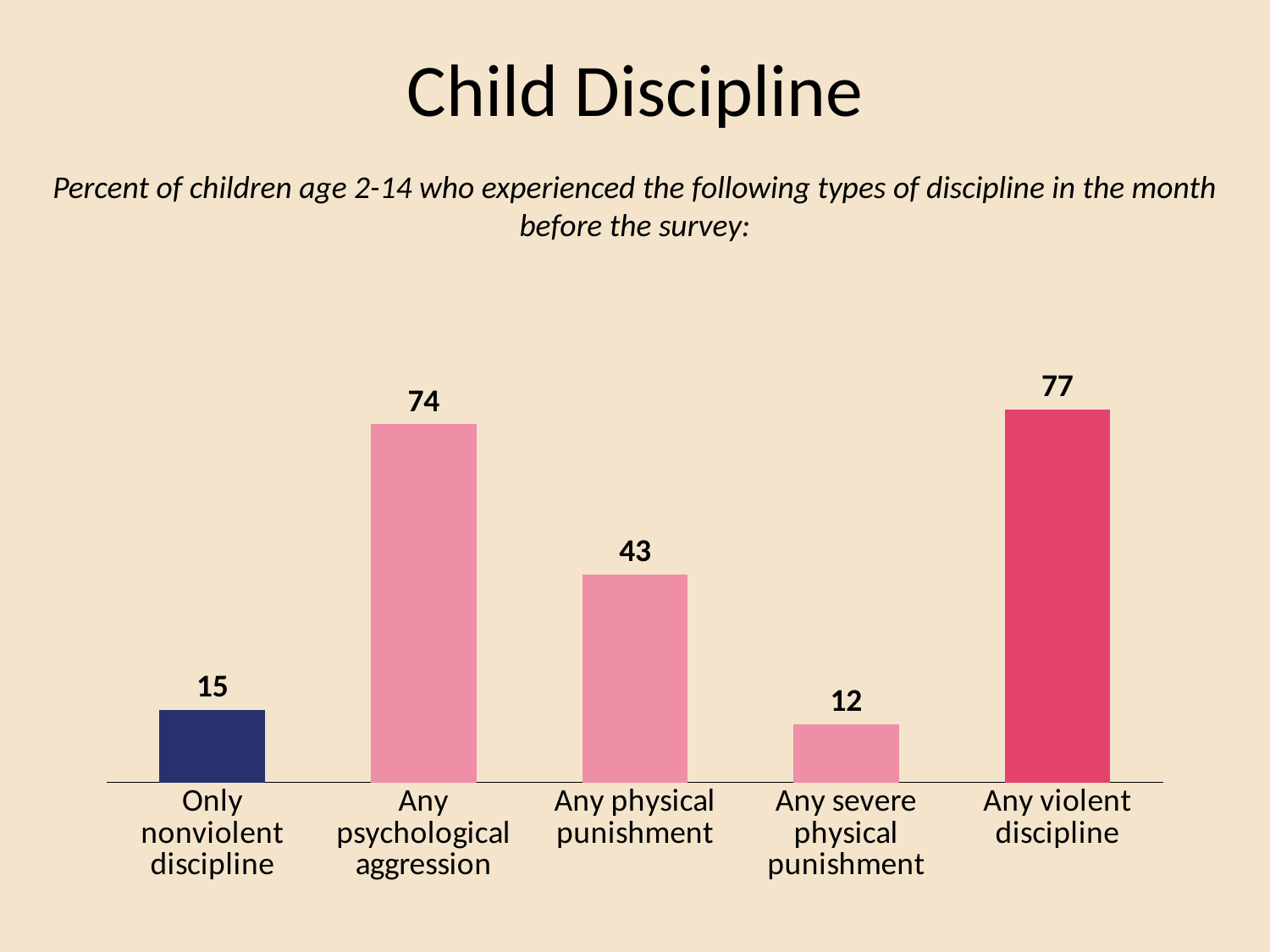

# Child Discipline

### Chart

| Category | Female |
|---|---|
| Only nonviolent discipline | 15.0 |
| Any psychological aggression | 74.0 |
| Any physical punishment | 43.0 |
| Any severe physical punishment | 12.0 |
| Any violent discipline | 77.0 |
Percent of children age 2-14 who experienced the following types of discipline in the month before the survey: